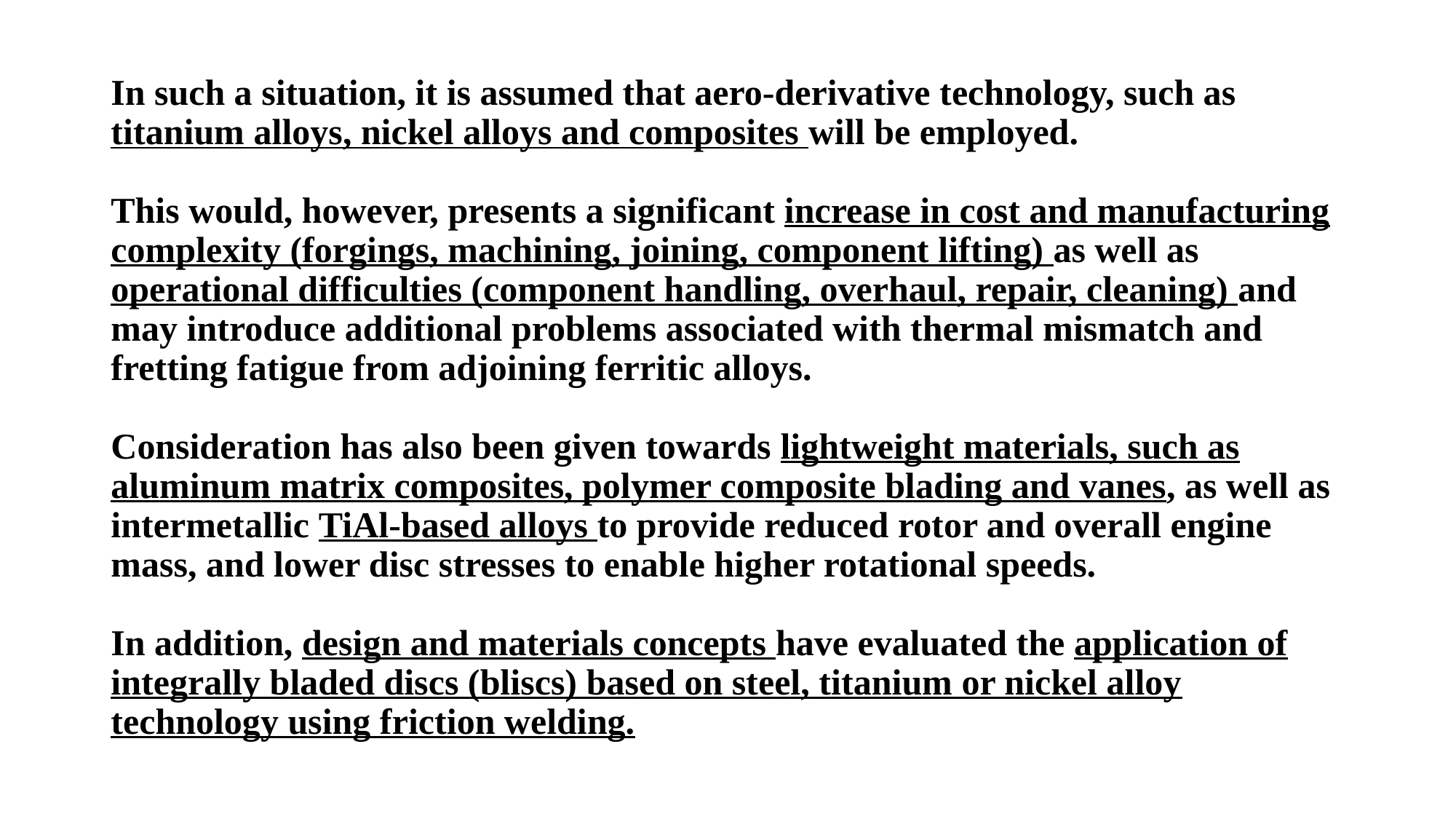

# In such a situation, it is assumed that aero-derivative technology, such as titanium alloys, nickel alloys and composites will be employed. This would, however, presents a significant increase in cost and manufacturing complexity (forgings, machining, joining, component lifting) as well as operational difficulties (component handling, overhaul, repair, cleaning) and may introduce additional problems associated with thermal mismatch and fretting fatigue from adjoining ferritic alloys. Consideration has also been given towards lightweight materials, such as aluminum matrix composites, polymer composite blading and vanes, as well as intermetallic TiAl-based alloys to provide reduced rotor and overall engine mass, and lower disc stresses to enable higher rotational speeds. In addition, design and materials concepts have evaluated the application of integrally bladed discs (bliscs) based on steel, titanium or nickel alloy technology using friction welding.